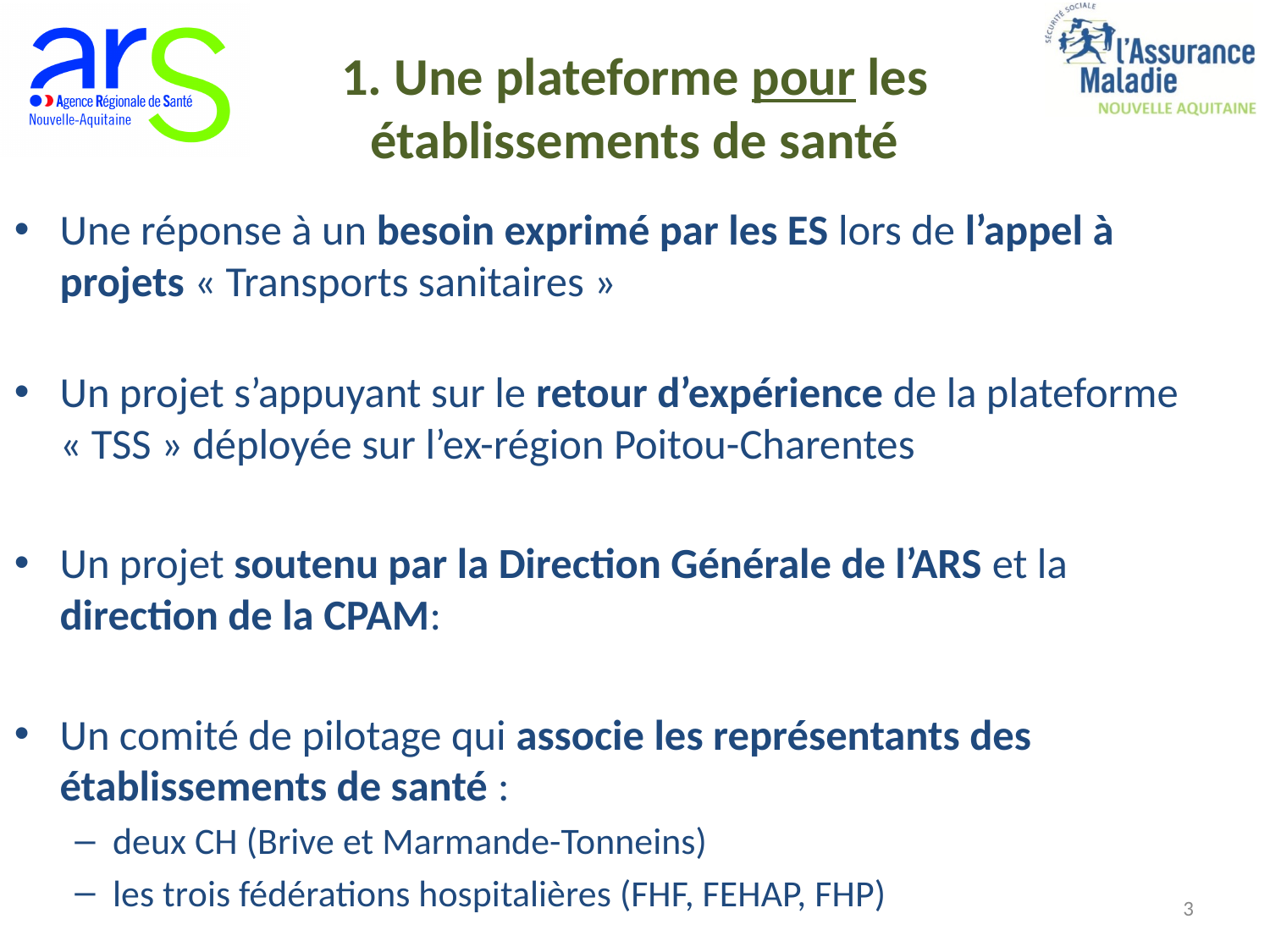

# 1. Une plateforme pour les établissements de santé
Une réponse à un besoin exprimé par les ES lors de l’appel à projets « Transports sanitaires »
Un projet s’appuyant sur le retour d’expérience de la plateforme « TSS » déployée sur l’ex-région Poitou-Charentes

Un projet soutenu par la Direction Générale de l’ARS et la direction de la CPAM:

Un comité de pilotage qui associe les représentants des établissements de santé :
deux CH (Brive et Marmande-Tonneins)
les trois fédérations hospitalières (FHF, FEHAP, FHP)

3